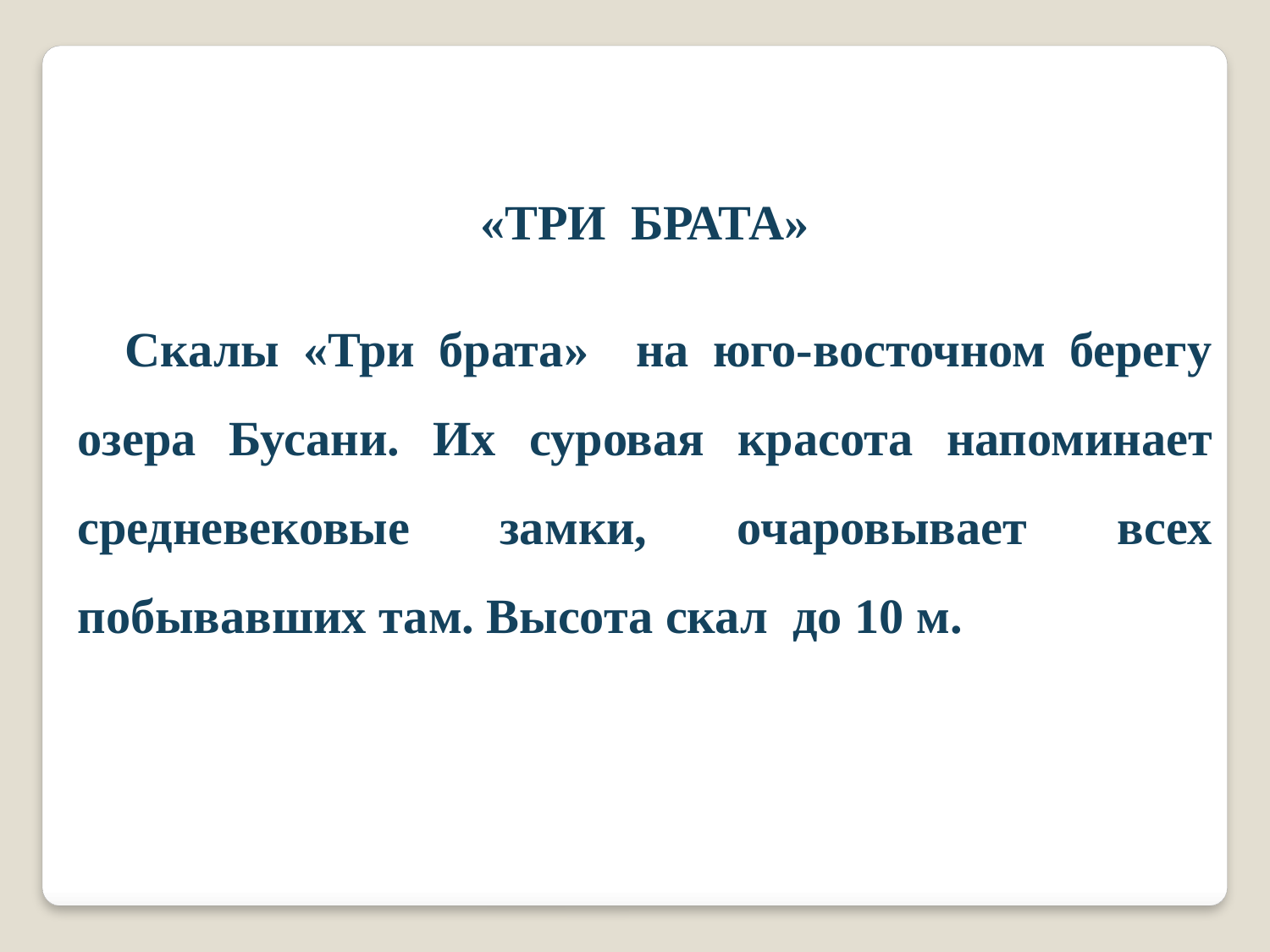

«ТРИ  БРАТА»

  Скалы «Три брата»  на юго-восточном берегу озера Бусани. Их суровая красота напоминает средневековые замки, очаровывает всех побывавших там. Высота скал  до 10 м.